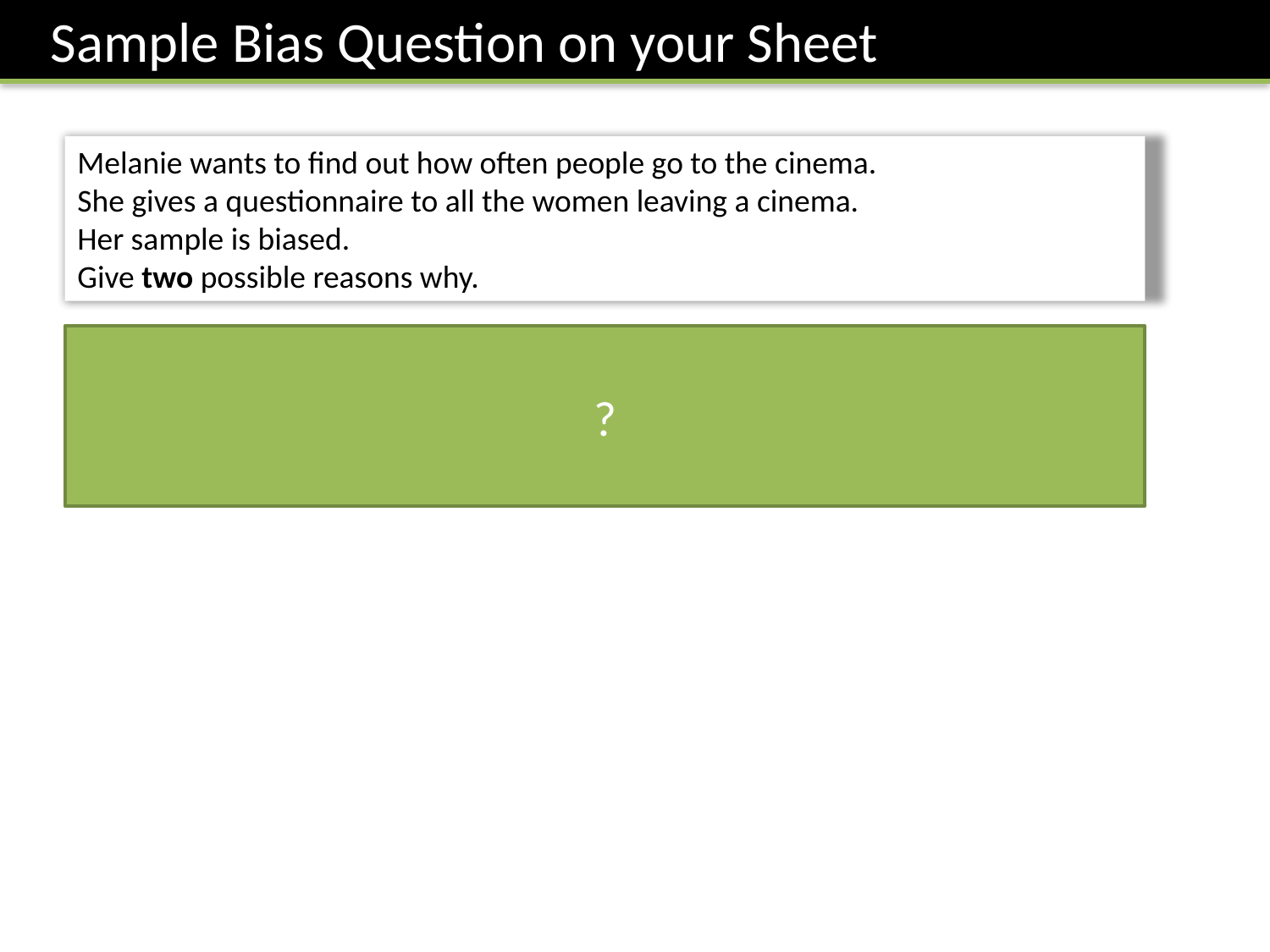

Sample Bias Question on your Sheet
Melanie wants to find out how often people go to the cinema.
She gives a questionnaire to all the women leaving a cinema.
Her sample is biased.
Give two possible reasons why.
?
Only women were asked/you need to ask men.
Only people leaving the cinema were asked/you need to ask people in different places.